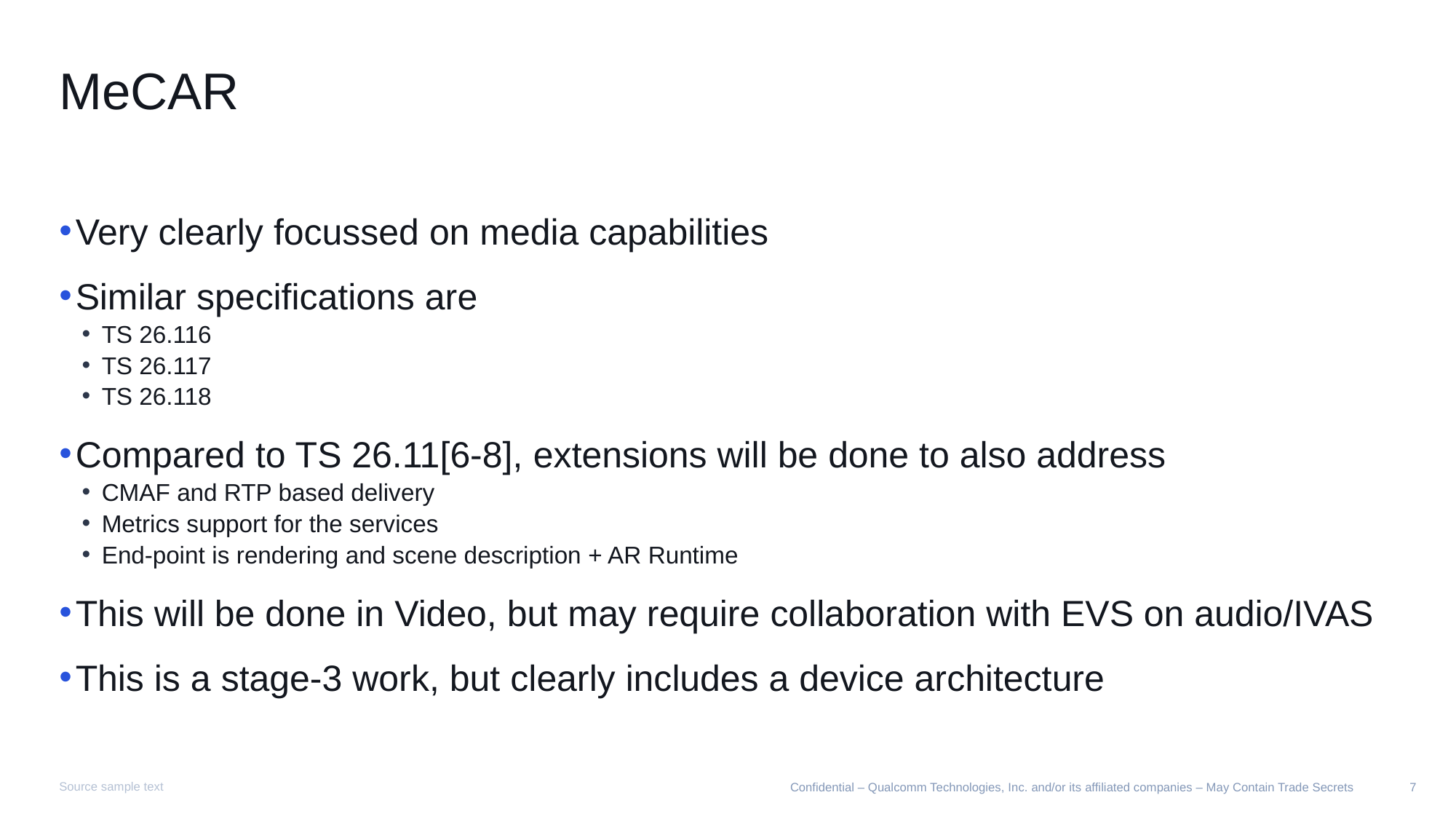

# MeCAR

Very clearly focussed on media capabilities
Similar specifications are
TS 26.116
TS 26.117
TS 26.118
Compared to TS 26.11[6-8], extensions will be done to also address
CMAF and RTP based delivery
Metrics support for the services
End-point is rendering and scene description + AR Runtime
This will be done in Video, but may require collaboration with EVS on audio/IVAS
This is a stage-3 work, but clearly includes a device architecture
Source sample text